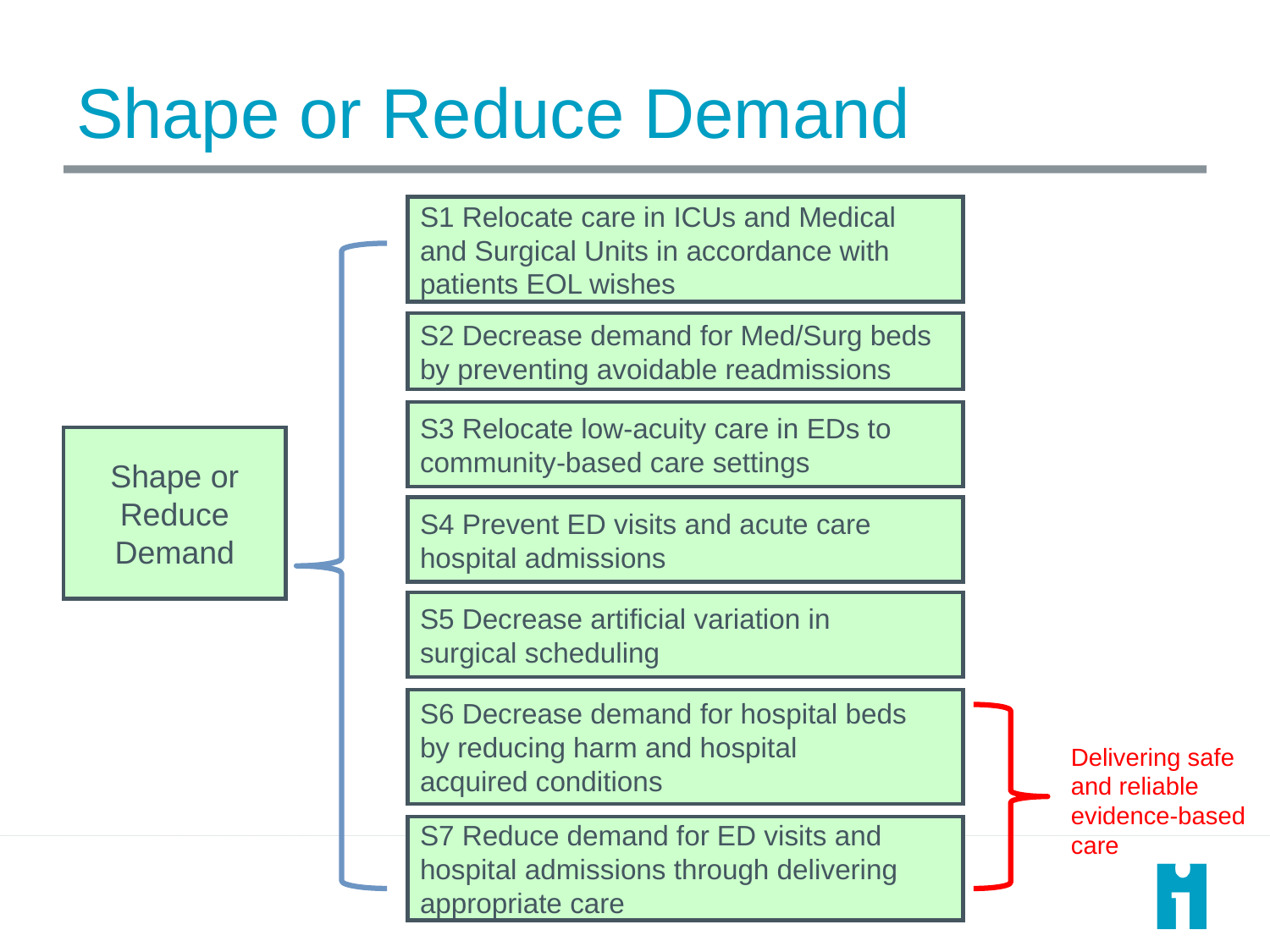

# Shape or Reduce Demand
S1 Relocate care in ICUs and Medical and Surgical Units in accordance with patients EOL wishes

S2 Decrease demand for Med/Surg beds by preventing avoidable readmissions
S3 Relocate low-acuity care in EDs to
community-based care settings
Shape or Reduce Demand
S4 Prevent ED visits and acute care hospital admissions
S5 Decrease artificial variation in
surgical scheduling
S6 Decrease demand for hospital beds
by reducing harm and hospital
acquired conditions

Delivering safe and reliable evidence-based care
S7 Reduce demand for ED visits and
hospital admissions through delivering
appropriate care